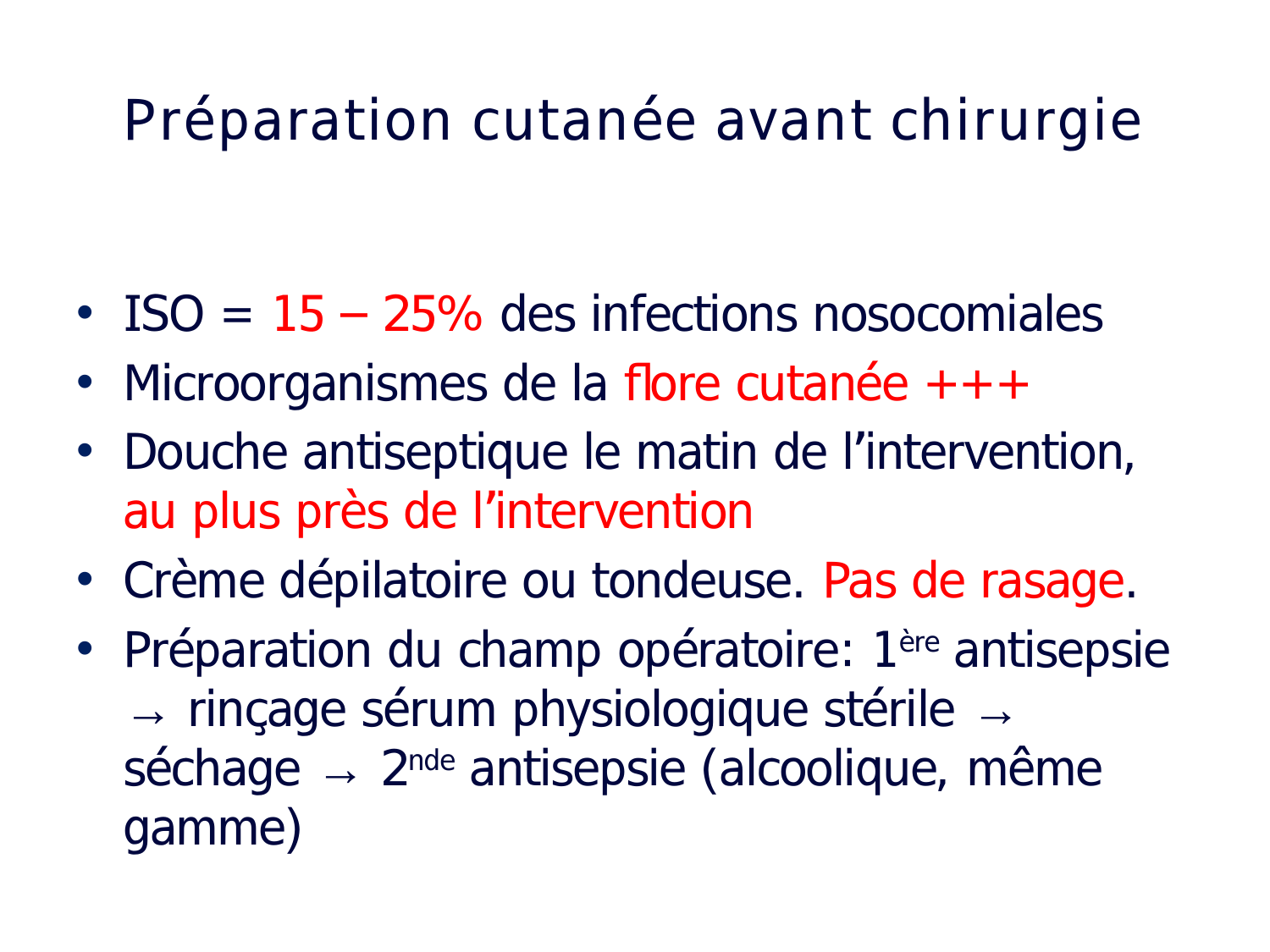

# Préparation cutanée avant chirurgie
ISO = 15 – 25% des infections nosocomiales
Microorganismes de la flore cutanée +++
Douche antiseptique le matin de l’intervention, au plus près de l’intervention
Crème dépilatoire ou tondeuse. Pas de rasage.
Préparation du champ opératoire: 1ère antisepsie → rinçage sérum physiologique stérile → séchage → 2nde antisepsie (alcoolique, même gamme)